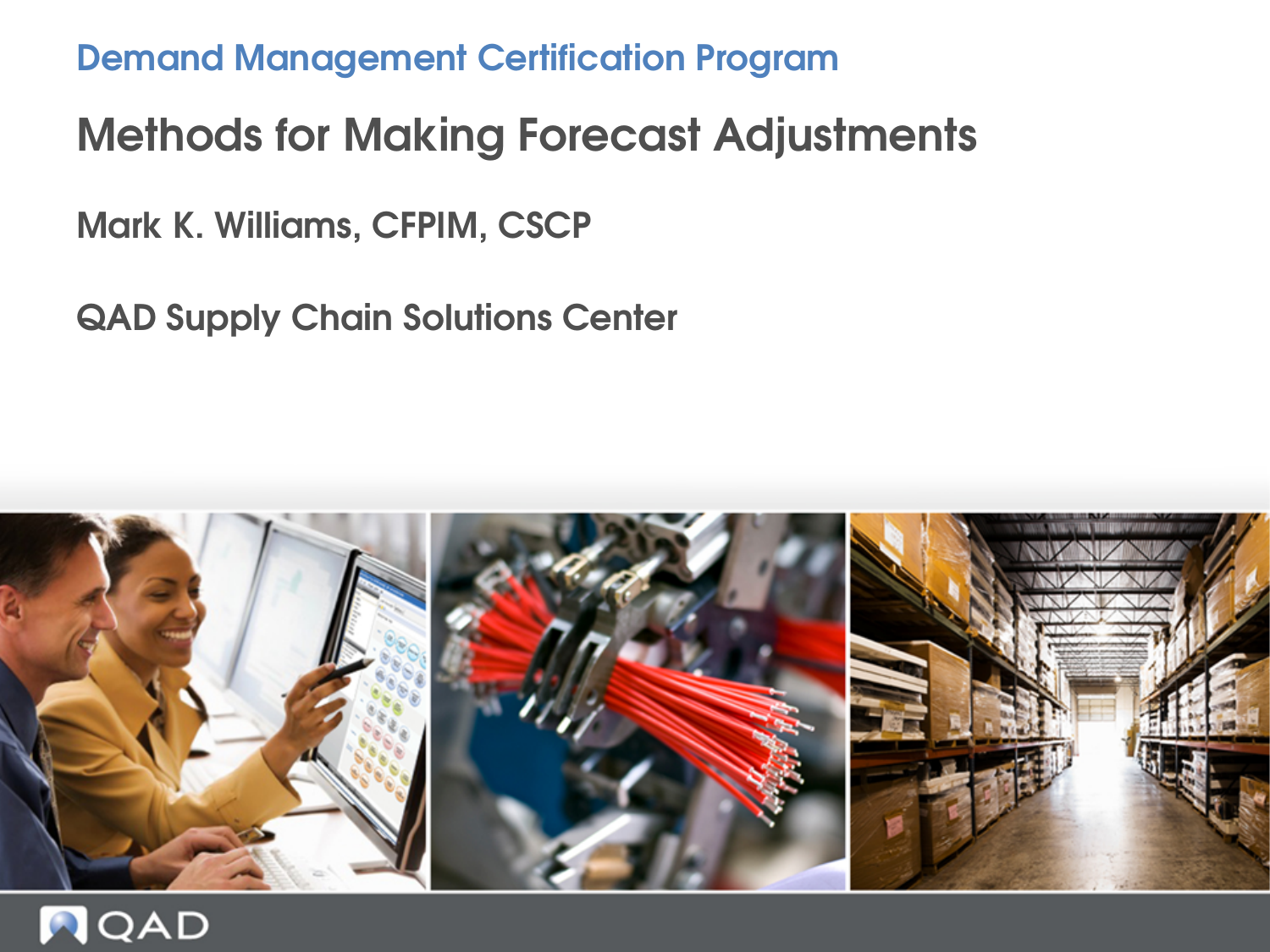

Demand Management Certification Program
# Methods for Making Forecast Adjustments
Mark K. Williams, CFPIM, CSCP
QAD Supply Chain Solutions Center